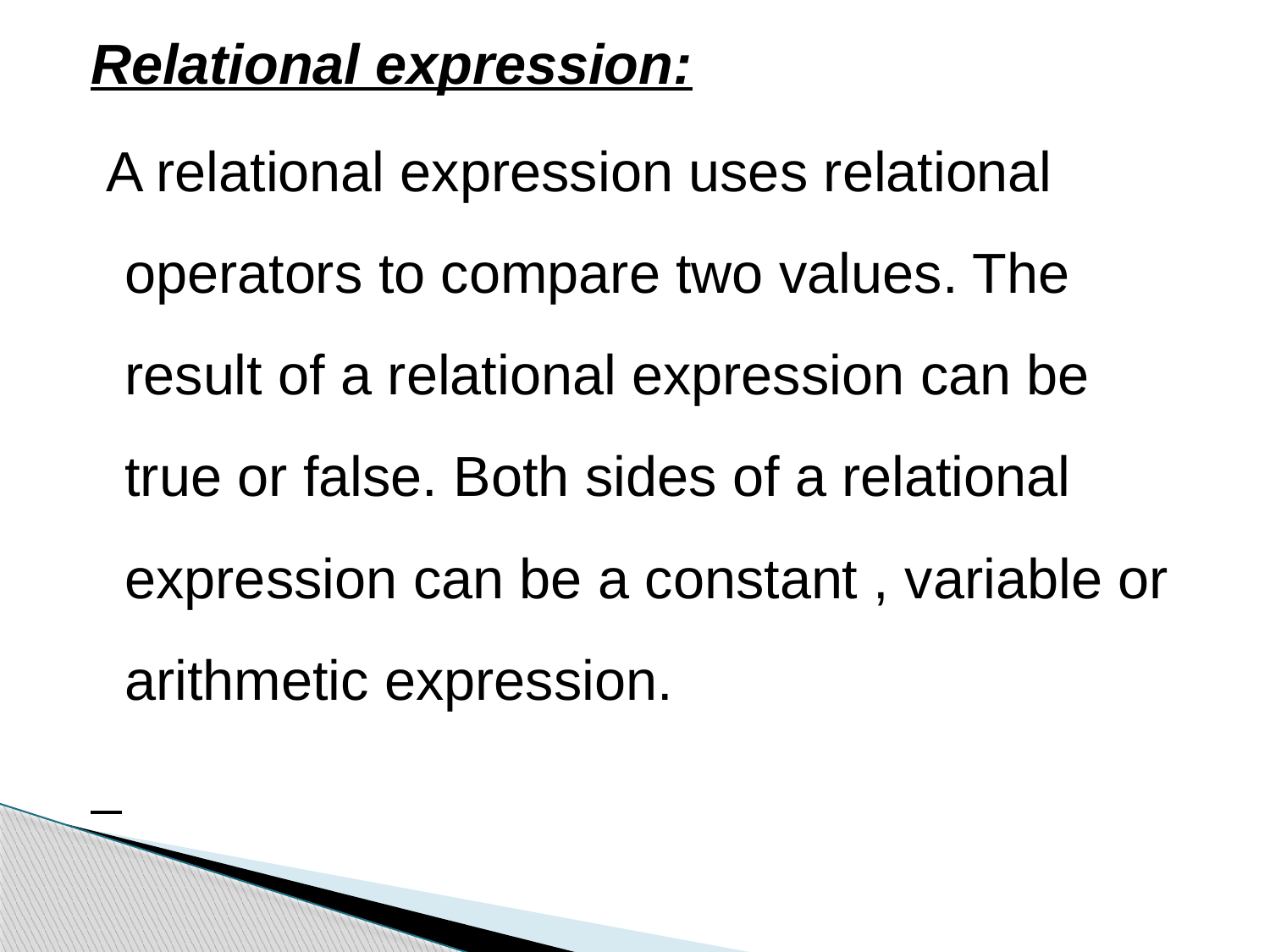

Relational expression:
 A relational expression uses relational operators to compare two values. The result of a relational expression can be true or false. Both sides of a relational expression can be a constant , variable or arithmetic expression.